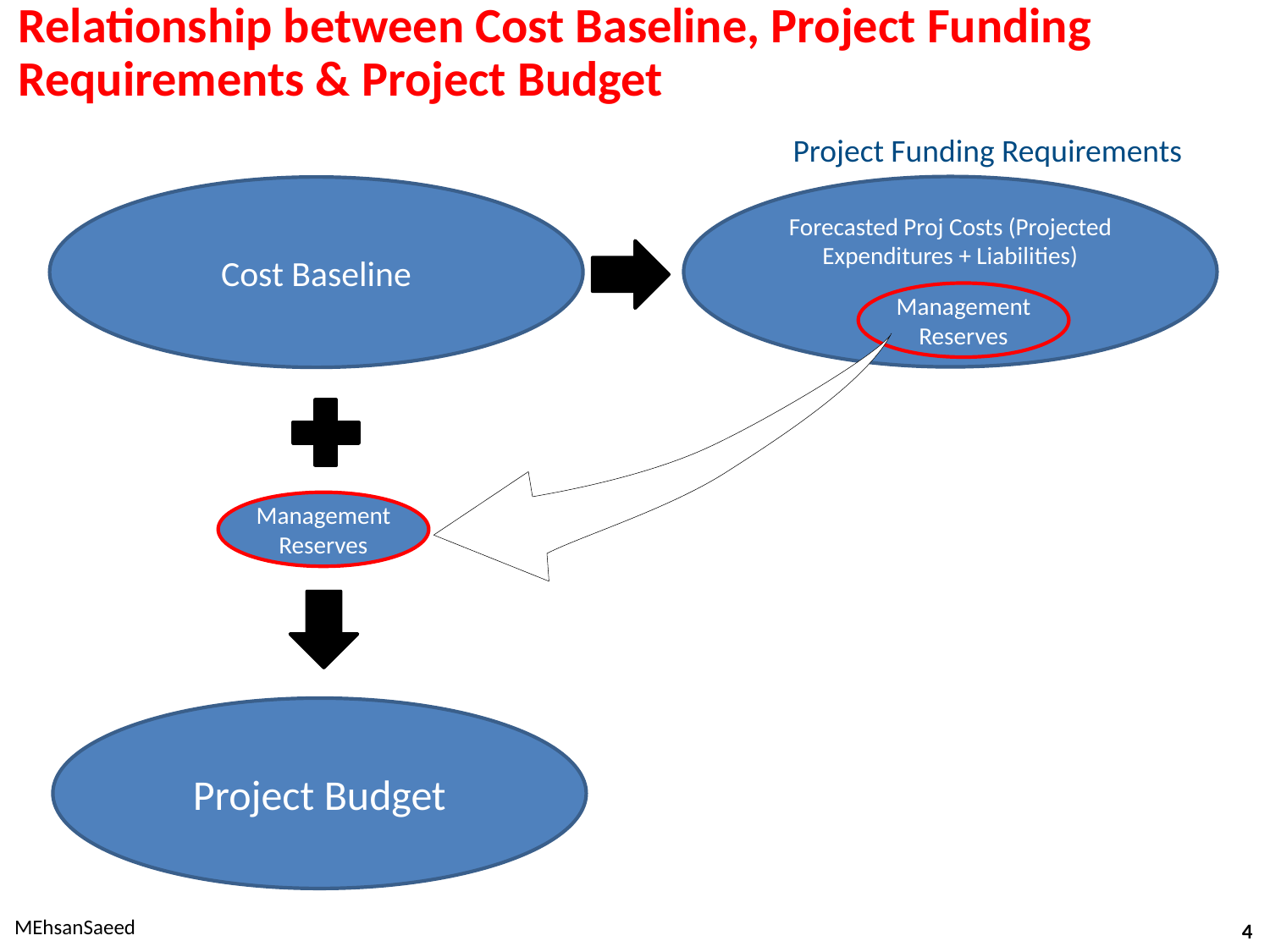

# Relationship between Cost Baseline, Project Funding Requirements & Project Budget
Project Funding Requirements
Forecasted Proj Costs (Projected Expenditures + Liabilities)
Cost Baseline

Management Reserves

Management Reserves

Project Budget
MEhsanSaeed
4